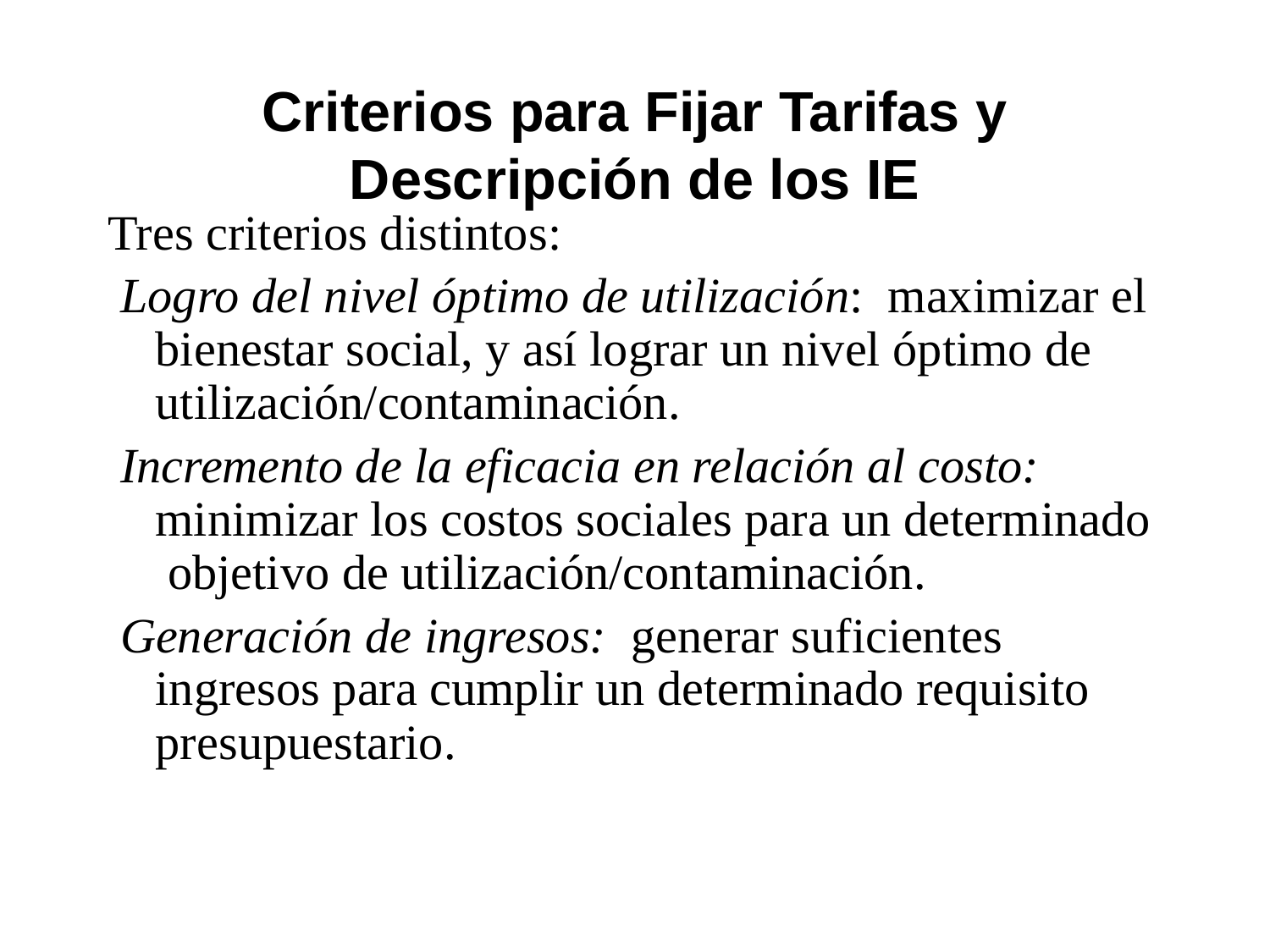

# Criterios para Fijar Tarifas y Descripción de los IE
Tres criterios distintos:
 Logro del nivel óptimo de utilización:  maximizar el bienestar social, y así lograr un nivel óptimo de utilización/contaminación.
 Incremento de la eficacia en relación al costo: minimizar los costos sociales para un determinado  objetivo de utilización/contaminación.
 Generación de ingresos:  generar suficientes ingresos para cumplir un determinado requisito presupuestario.